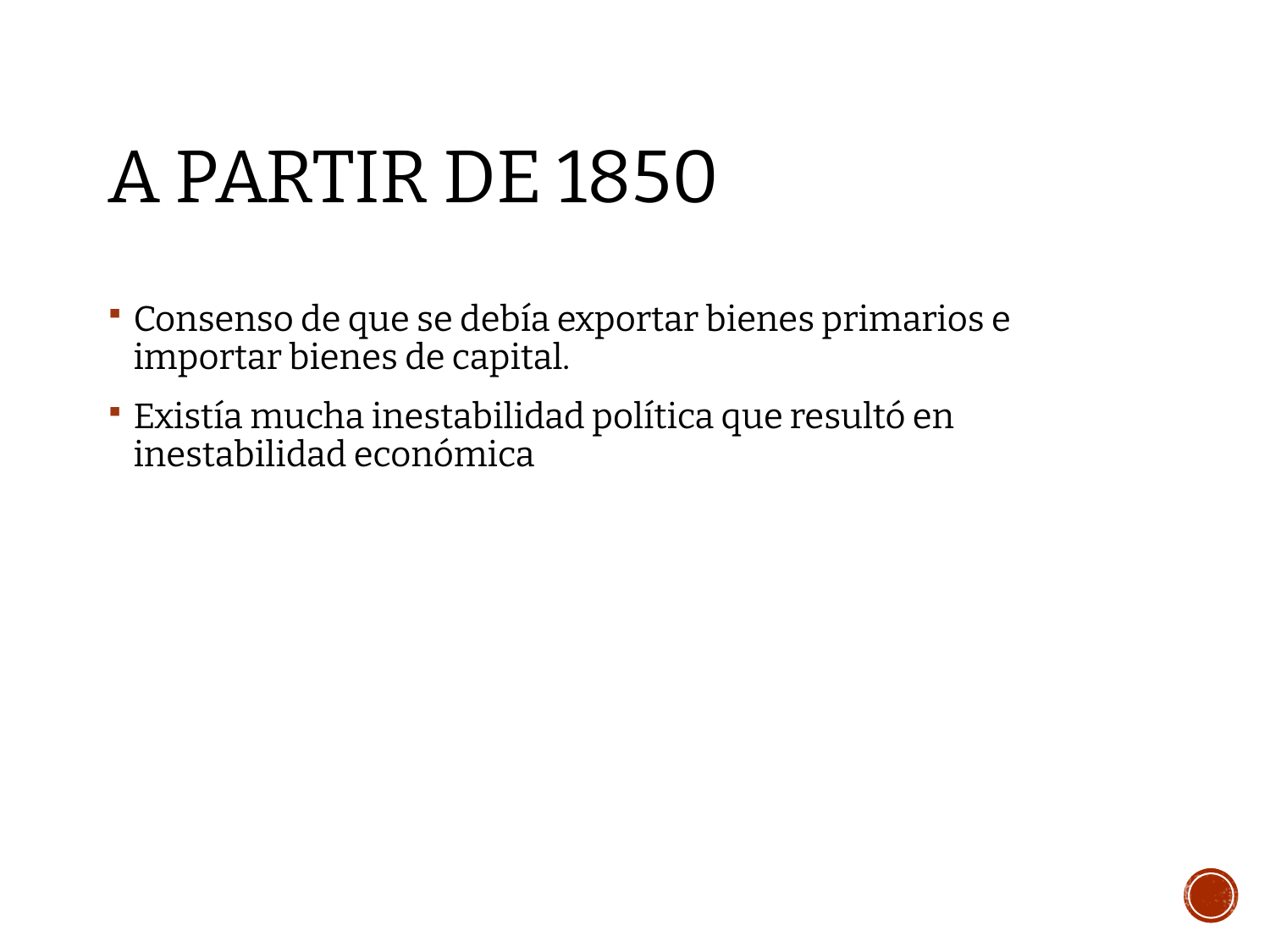

# A PARTIR DE 1850
Consenso de que se debía exportar bienes primarios e importar bienes de capital.
Existía mucha inestabilidad política que resultó en inestabilidad económica